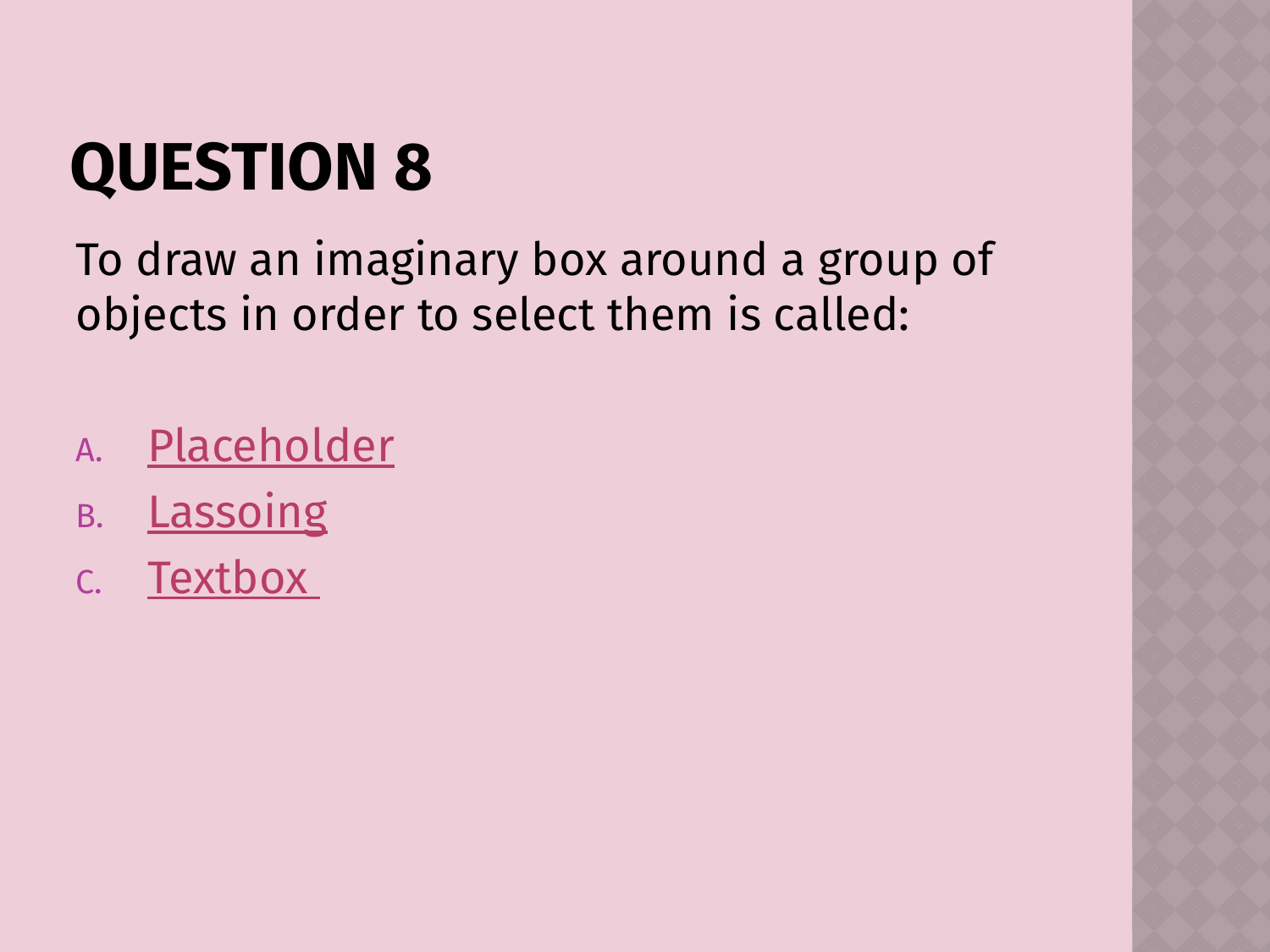

# Question 8
To draw an imaginary box around a group of objects in order to select them is called:

Placeholder
Lassoing
Textbox